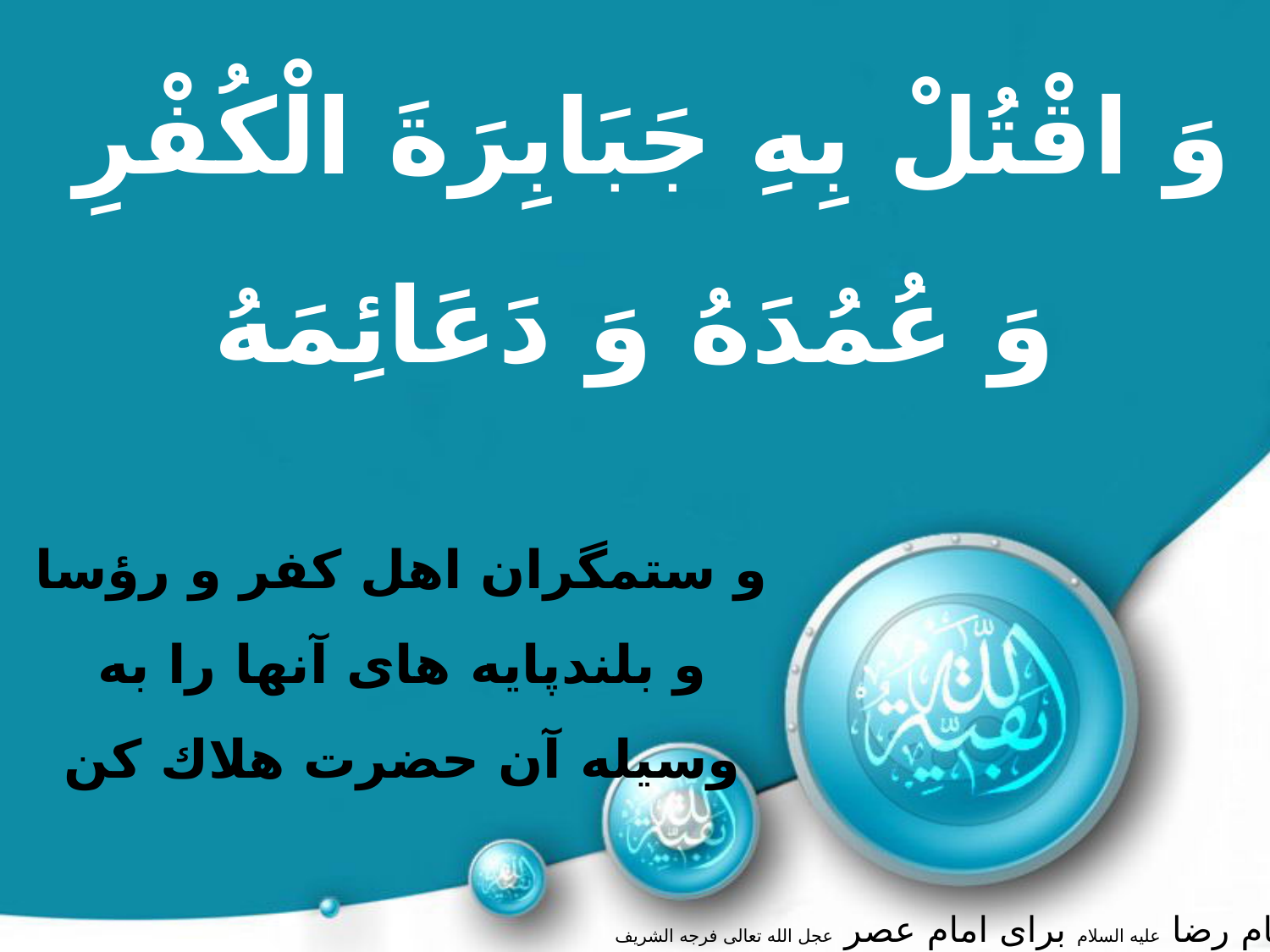

وَ اقْتُلْ بِهِ جَبَابِرَةَ الْكُفْرِ
وَ عُمُدَهُ وَ دَعَائِمَهُ‏
و ستمگران اهل كفر و رؤسا
و بلندپایه های آنها را به وسیله آن حضرت هلاك کن